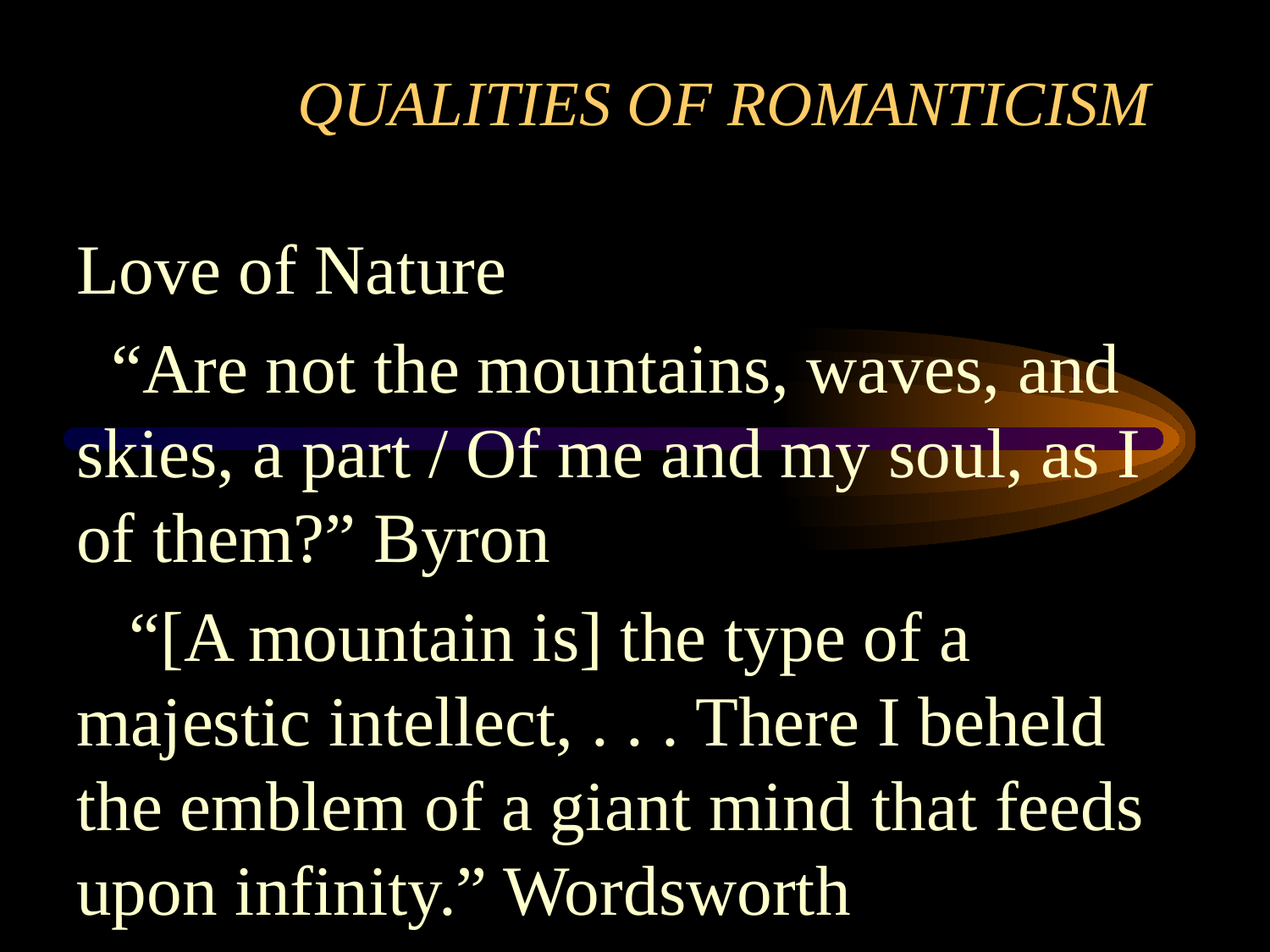

# QUALITIES OF ROMANTICISM
Love of Nature
  “Are not the mountains, waves, and skies, a part / Of me and my soul, as I of them?” Byron
   “[A mountain is] the type of a majestic intellect, . . . There I beheld the emblem of a giant mind that feeds upon infinity.” Wordsworth